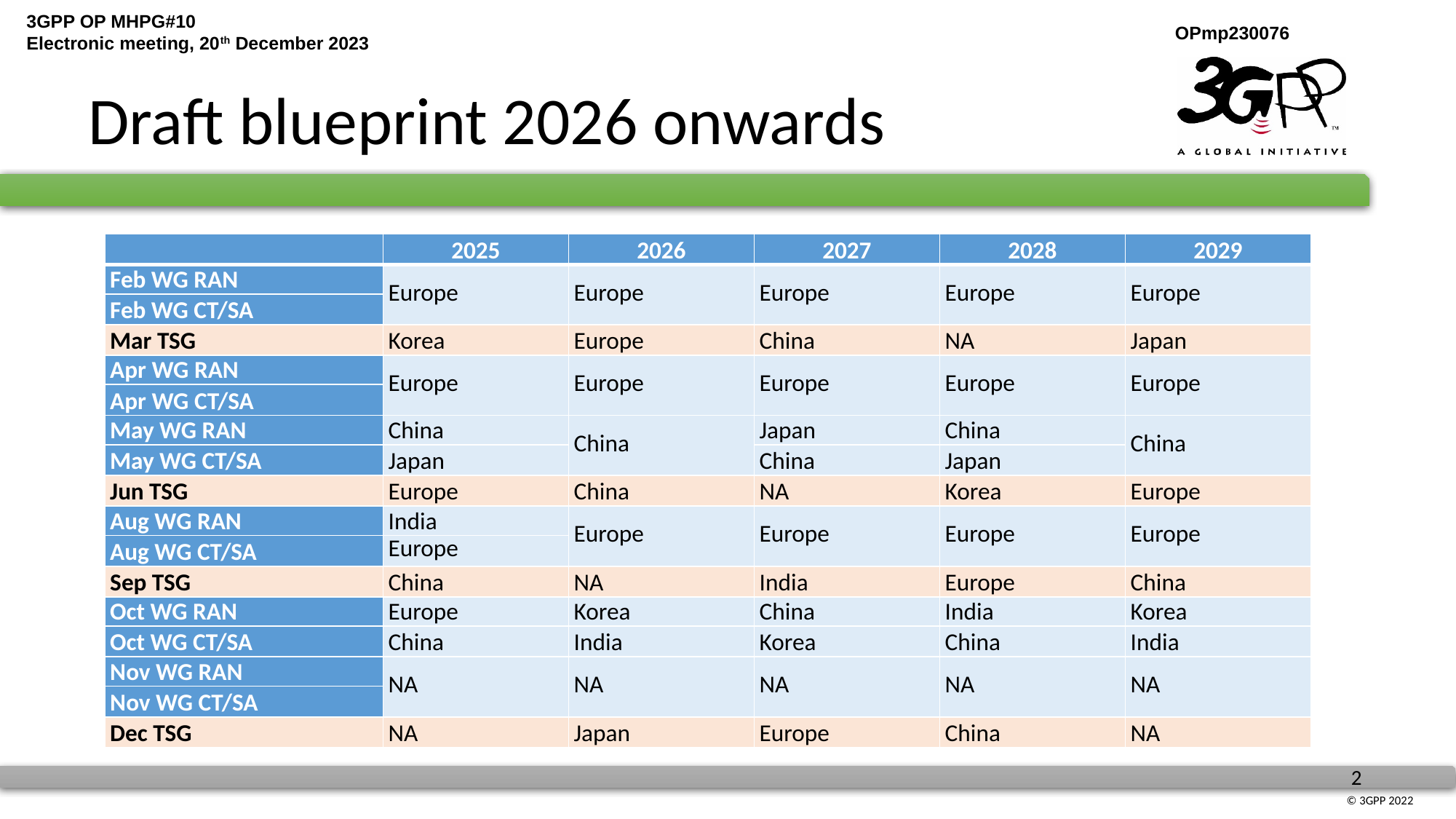

# Draft blueprint 2026 onwards
|  | 2025 | 2026 | 2027 | 2028 | 2029 |
| --- | --- | --- | --- | --- | --- |
| Feb WG RAN | Europe | Europe | Europe | Europe | Europe |
| Feb WG CT/SA |  |  |  |  |  |
| Mar TSG | Korea | Europe | China | NA | Japan |
| Apr WG RAN | Europe | Europe | Europe | Europe | Europe |
| Apr WG CT/SA |  |  |  |  |  |
| May WG RAN | China | China | Japan | China | China |
| May WG CT/SA | Japan |  | China | Japan |  |
| Jun TSG | Europe | China | NA | Korea | Europe |
| Aug WG RAN | India | Europe | Europe | Europe | Europe |
| Aug WG CT/SA | Europe |  |  |  |  |
| Sep TSG | China | NA | India | Europe | China |
| Oct WG RAN | Europe | Korea | China | India | Korea |
| Oct WG CT/SA | China | India | Korea | China | India |
| Nov WG RAN | NA | NA | NA | NA | NA |
| Nov WG CT/SA |  |  |  |  |  |
| Dec TSG | NA | Japan | Europe | China | NA |